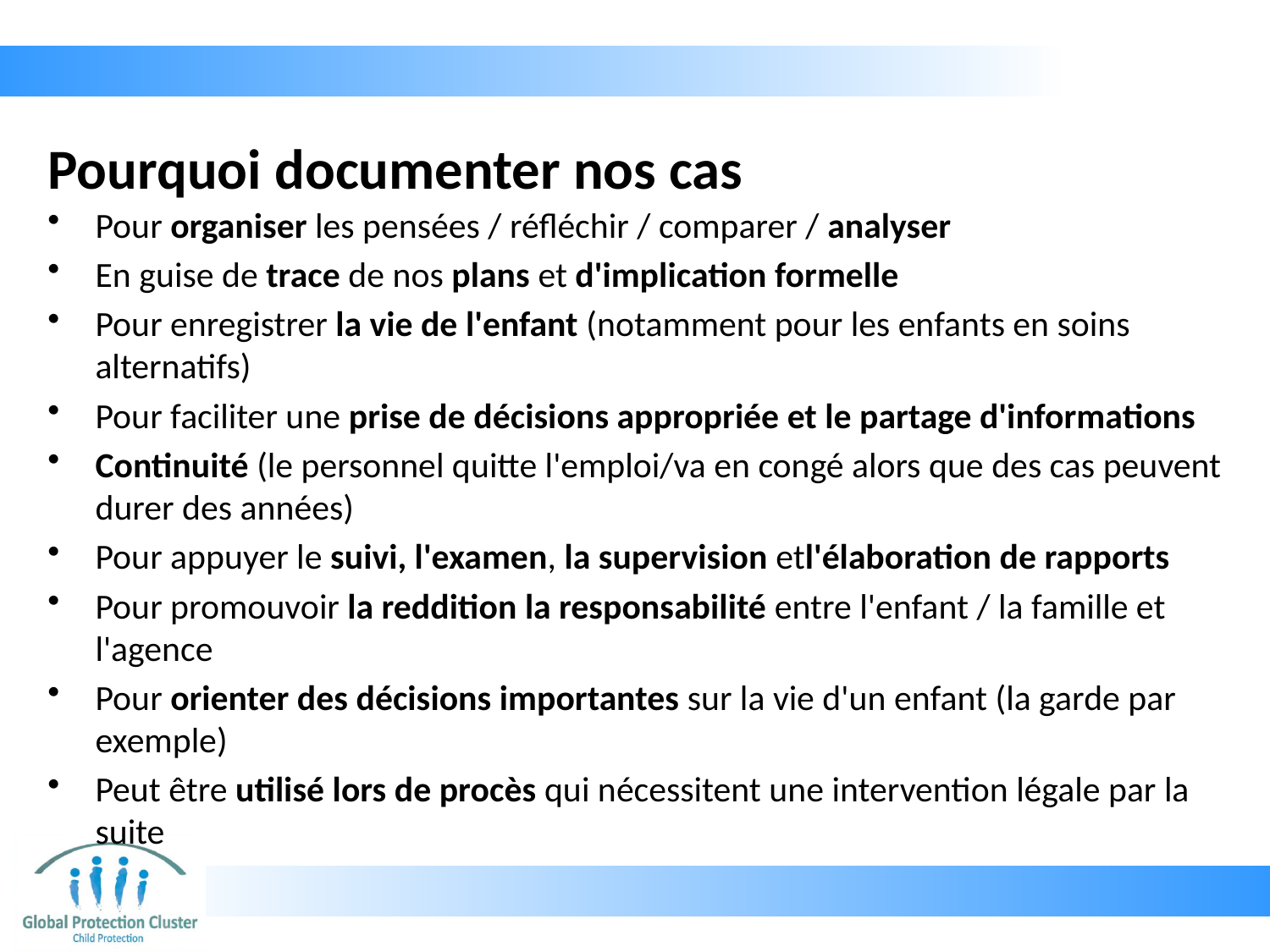

# Pourquoi documenter nos cas
Pour organiser les pensées / réfléchir / comparer / analyser
En guise de trace de nos plans et d'implication formelle
Pour enregistrer la vie de l'enfant (notamment pour les enfants en soins alternatifs)
Pour faciliter une prise de décisions appropriée et le partage d'informations
Continuité (le personnel quitte l'emploi/va en congé alors que des cas peuvent durer des années)
Pour appuyer le suivi, l'examen, la supervision etl'élaboration de rapports
Pour promouvoir la reddition la responsabilité entre l'enfant / la famille et l'agence
Pour orienter des décisions importantes sur la vie d'un enfant (la garde par exemple)
Peut être utilisé lors de procès qui nécessitent une intervention légale par la suite